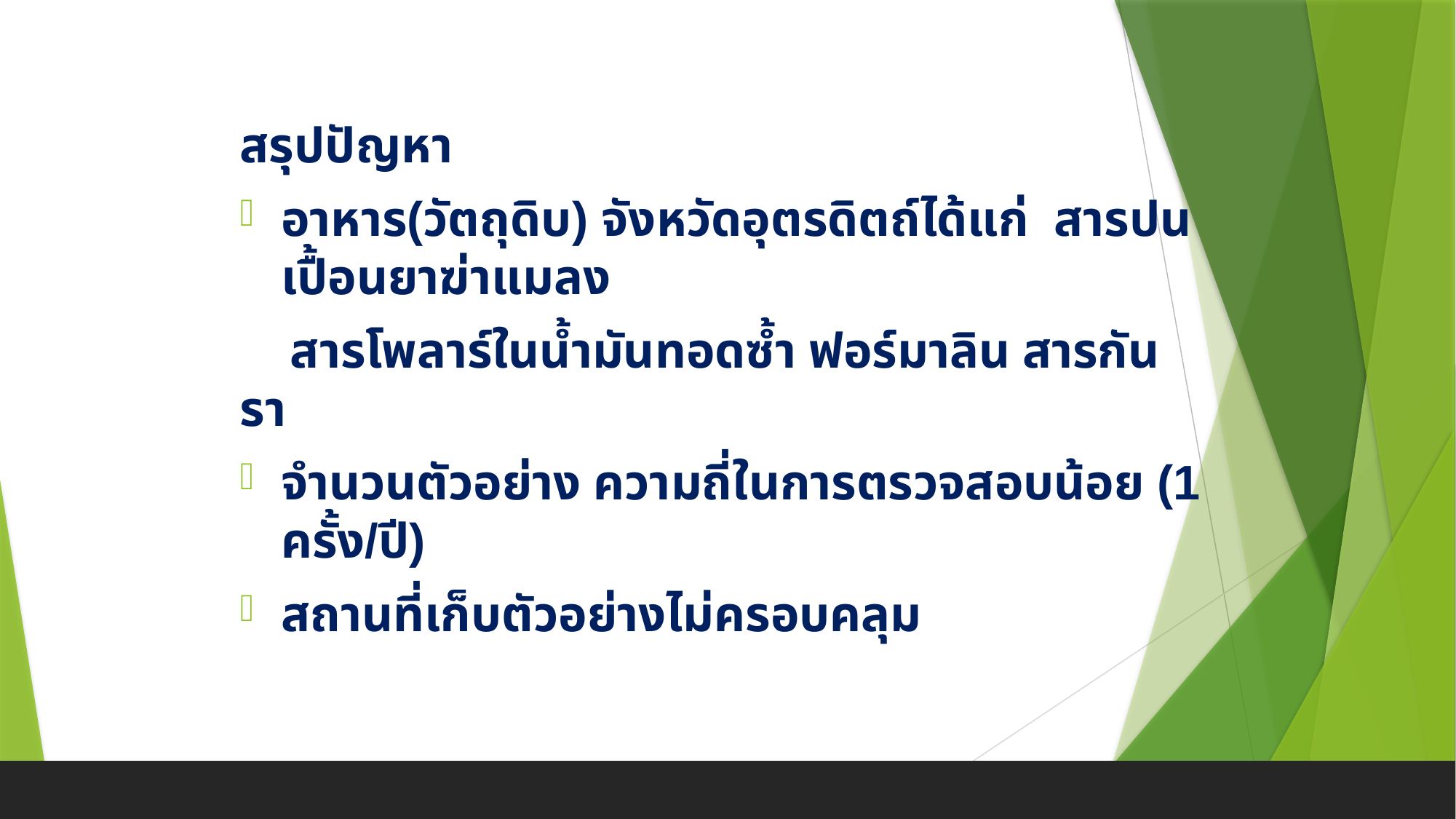

สรุปปัญหา
อาหาร(วัตถุดิบ) จังหวัดอุตรดิตถ์ได้แก่  สารปนเปื้อนยาฆ่าแมลง
    สารโพลาร์ในน้ำมันทอดซ้ำ ฟอร์มาลิน สารกันรา
จำนวนตัวอย่าง ความถี่ในการตรวจสอบน้อย (1 ครั้ง/ปี)
สถานที่เก็บตัวอย่างไม่ครอบคลุม